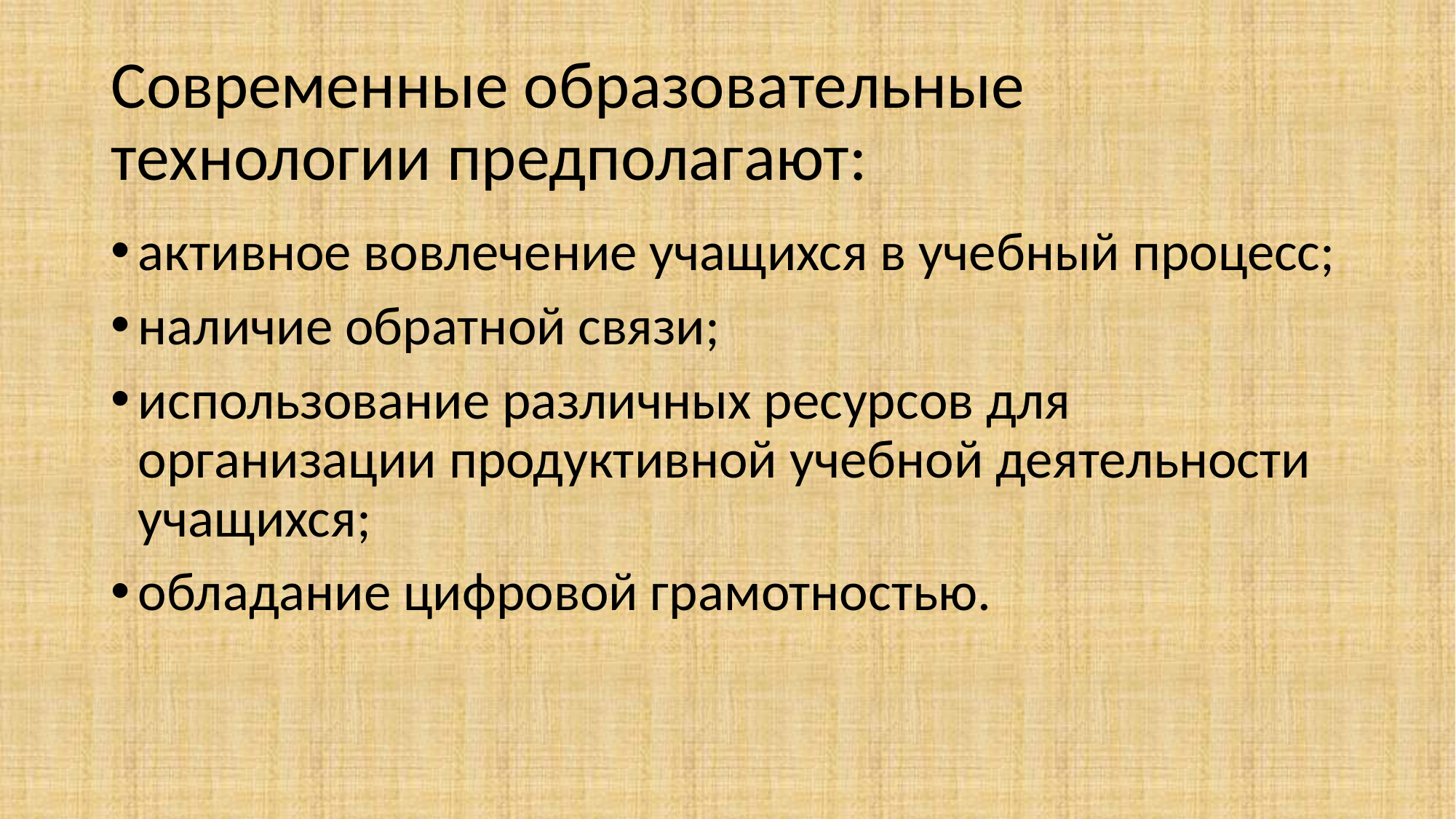

# Современные образовательные технологии предполагают:
активное вовлечение учащихся в учебный процесс;
наличие обратной связи;
использование различных ресурсов для организации продуктивной учебной деятельности учащихся;
обладание цифровой грамотностью.